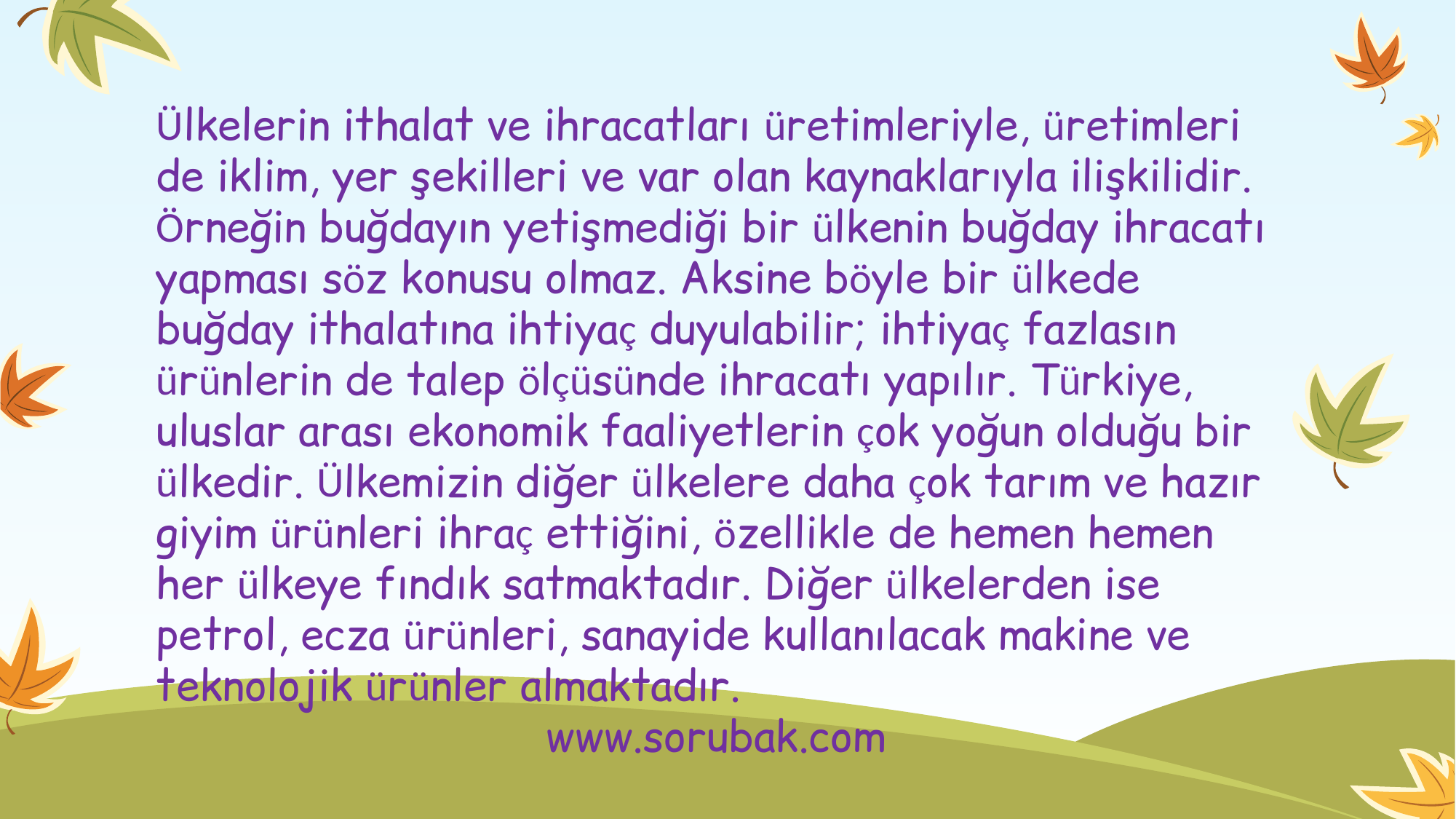

Ülkelerin ithalat ve ihracatları üretimleriyle, üretimleri de iklim, yer şekilleri ve var olan kaynaklarıyla ilişkilidir. Örneğin buğdayın yetişmediği bir ülkenin buğday ihracatı yapması söz konusu olmaz. Aksine böyle bir ülkede buğday ithalatına ihtiyaç duyulabilir; ihtiyaç fazlasın ürünlerin de talep ölçüsünde ihracatı yapılır. Türkiye, uluslar arası ekonomik faaliyetlerin çok yoğun olduğu bir ülkedir. Ülkemizin diğer ülkelere daha çok tarım ve hazır giyim ürünleri ihraç ettiğini, özellikle de hemen hemen her ülkeye fındık satmaktadır. Diğer ülkelerden ise petrol, ecza ürünleri, sanayide kullanılacak makine ve teknolojik ürünler almaktadır.
www.sorubak.com